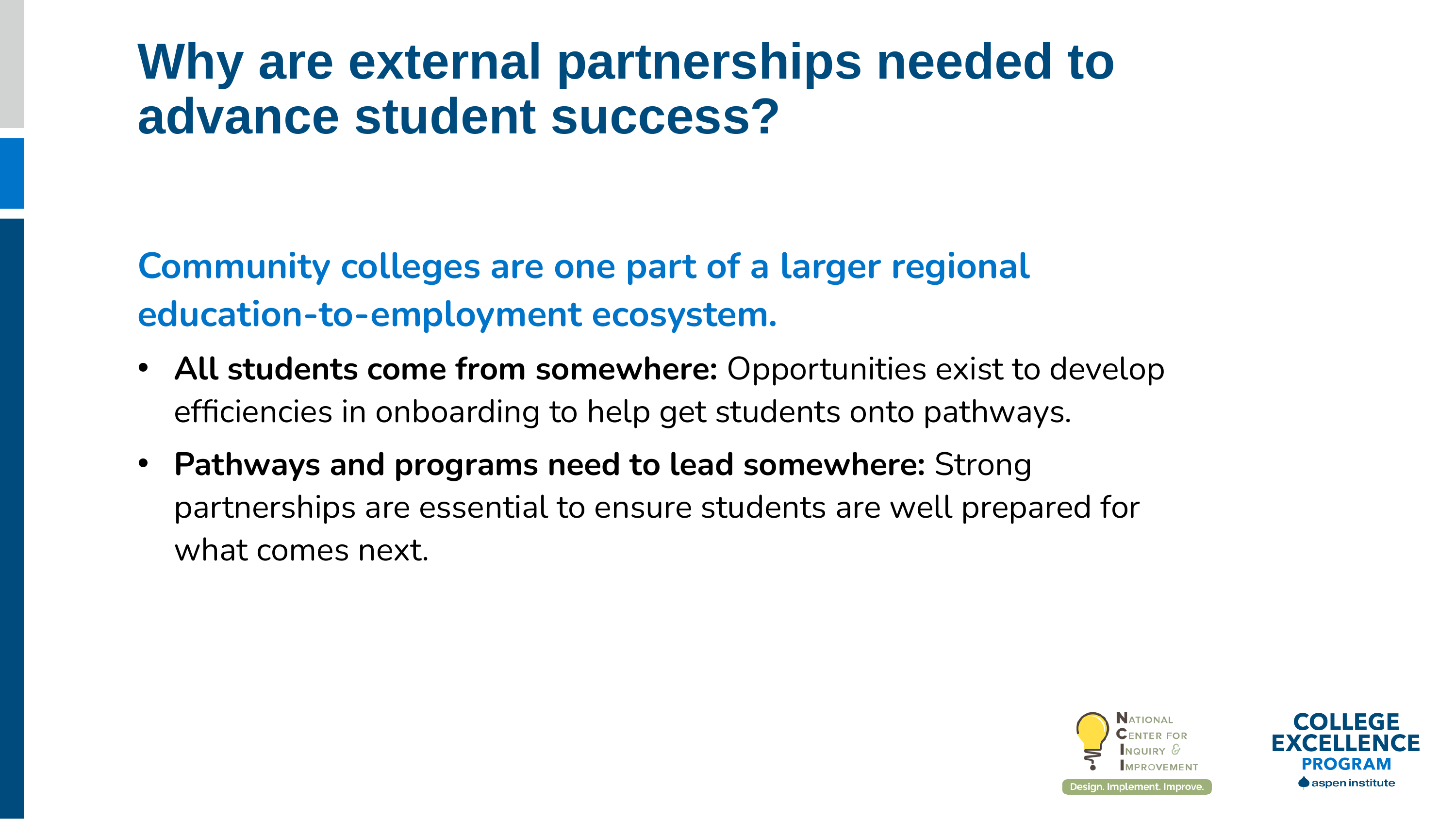

Why are external partnerships needed to advance student success?
Community colleges are one part of a larger regional education-to-employment ecosystem.
All students come from somewhere: Opportunities exist to develop efficiencies in onboarding to help get students onto pathways.
Pathways and programs need to lead somewhere: Strong partnerships are essential to ensure students are well prepared for what comes next.